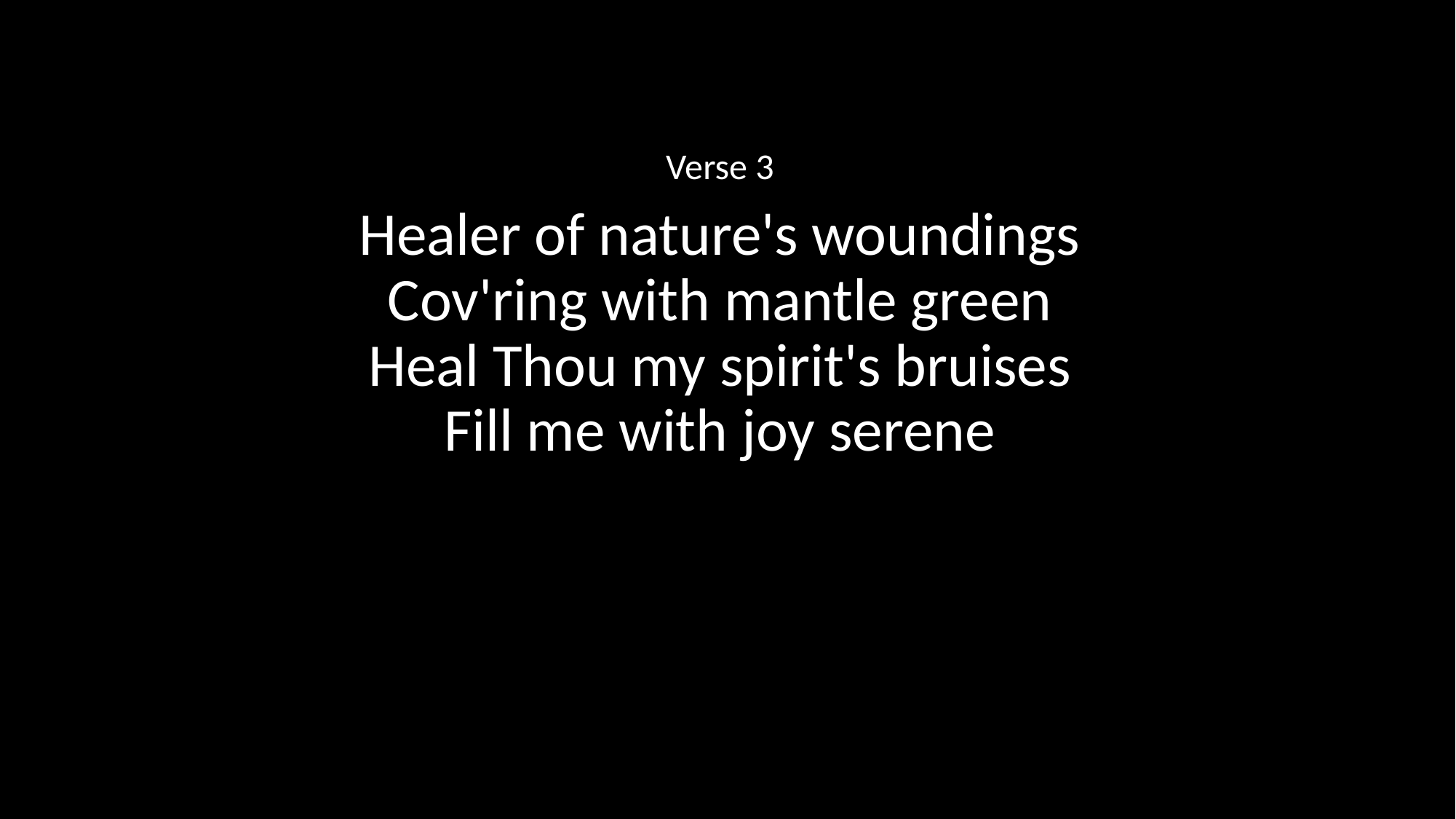

Verse 3
Healer of nature's woundings
Cov'ring with mantle green
Heal Thou my spirit's bruises
Fill me with joy serene